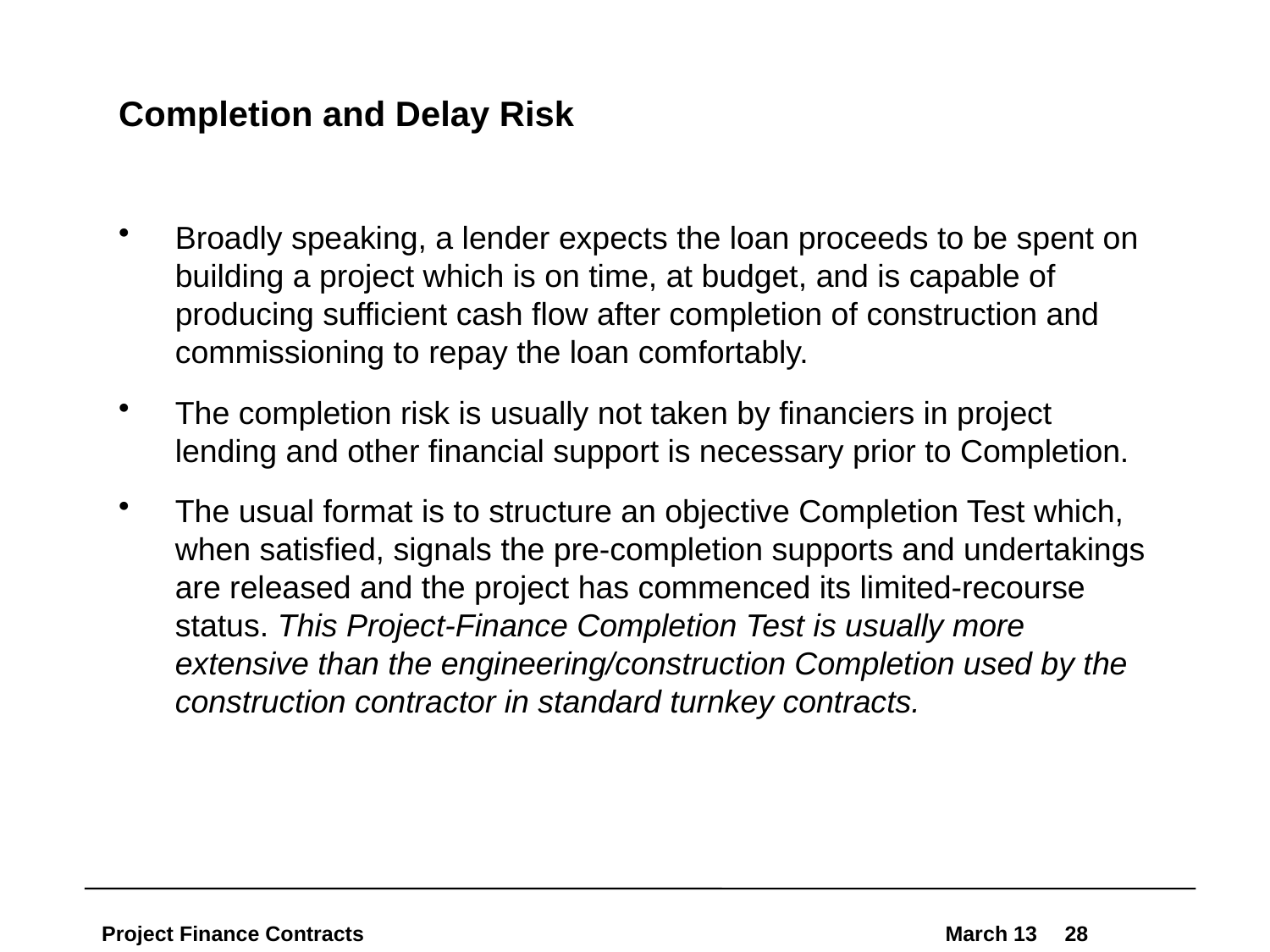

# Completion and Delay Risk
Broadly speaking, a lender expects the loan proceeds to be spent on building a project which is on time, at budget, and is capable of producing sufficient cash flow after completion of construction and commissioning to repay the loan comfortably.
The completion risk is usually not taken by financiers in project lending and other financial support is necessary prior to Completion.
The usual format is to structure an objective Completion Test which, when satisfied, signals the pre-completion supports and undertakings are released and the project has commenced its limited-recourse status. This Project-Finance Completion Test is usually more extensive than the engineering/construction Completion used by the construction contractor in standard turnkey contracts.